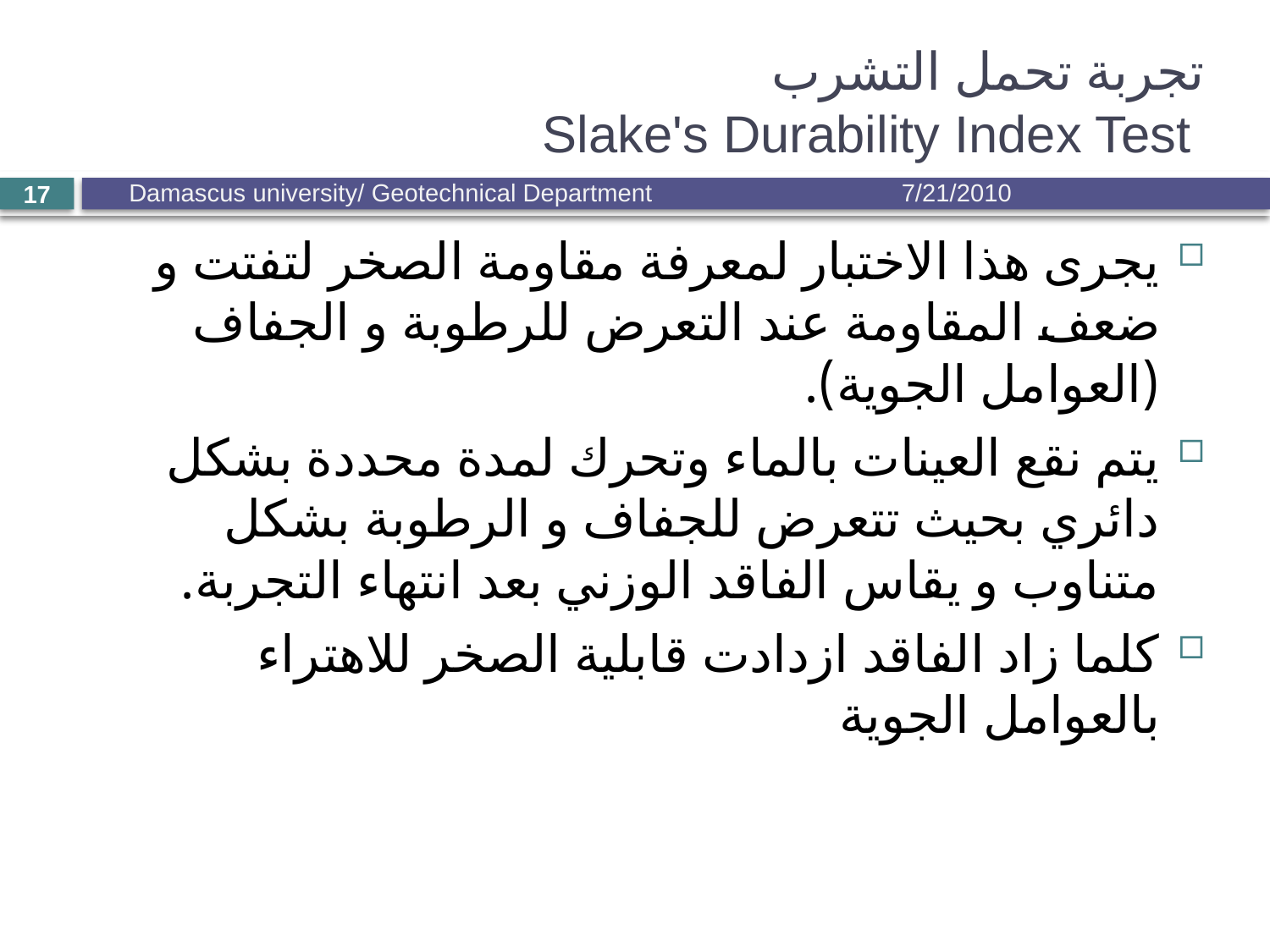

# تجربة تحمل التشرب Slake's Durability Index Test
Damascus university/ Geotechnical Department
7/21/2010
17
يجرى هذا الاختبار لمعرفة مقاومة الصخر لتفتت و ضعف المقاومة عند التعرض للرطوبة و الجفاف (العوامل الجوية).
يتم نقع العينات بالماء وتحرك لمدة محددة بشكل دائري بحيث تتعرض للجفاف و الرطوبة بشكل متناوب و يقاس الفاقد الوزني بعد انتهاء التجربة.
كلما زاد الفاقد ازدادت قابلية الصخر للاهتراء بالعوامل الجوية